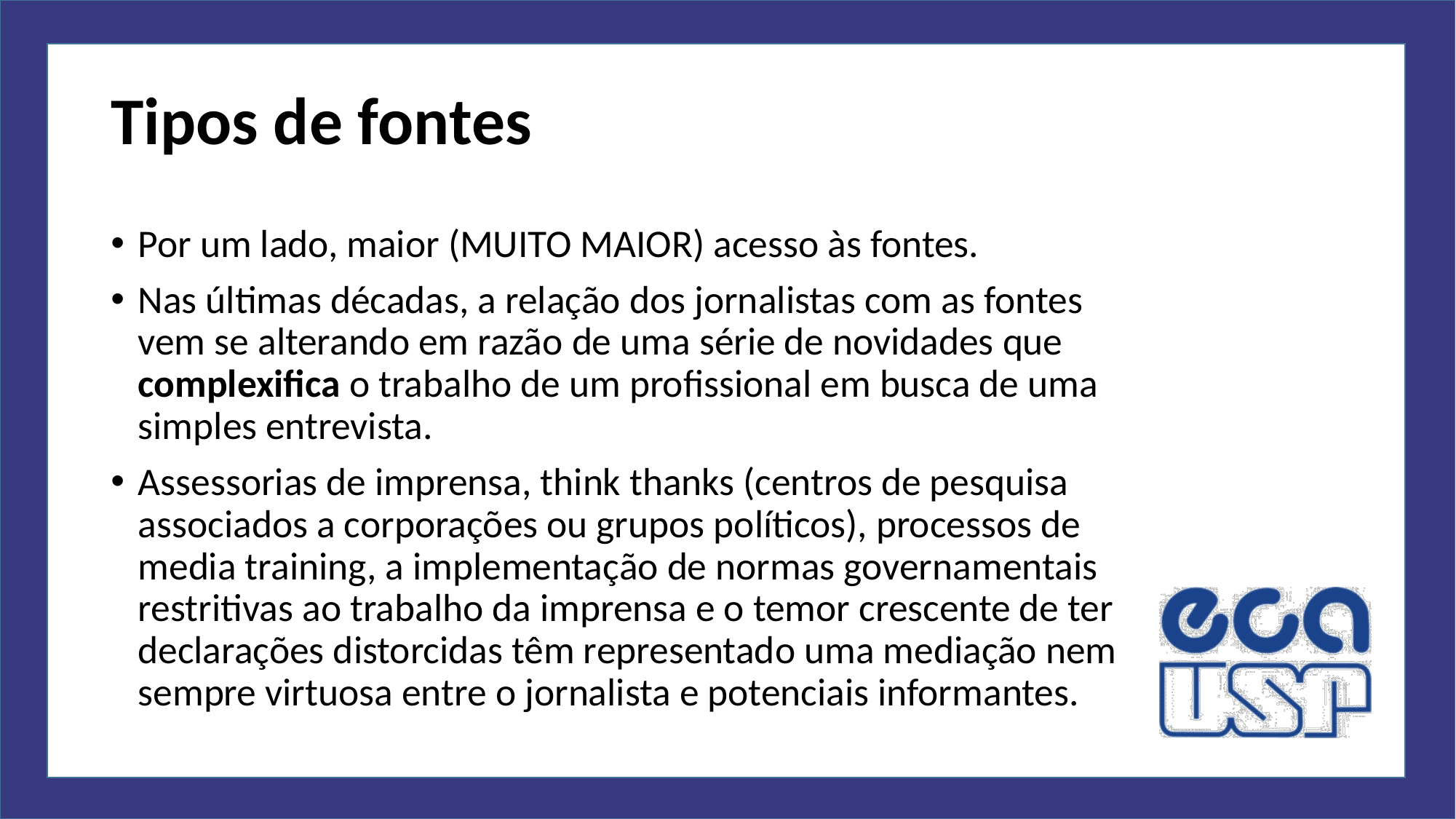

# Tipos de fontes
Por um lado, maior (MUITO MAIOR) acesso às fontes.
Nas últimas décadas, a relação dos jornalistas com as fontes vem se alterando em razão de uma série de novidades que complexifica o trabalho de um profissional em busca de uma simples entrevista.
Assessorias de imprensa, think thanks (centros de pesquisa associados a corporações ou grupos políticos), processos de media training, a implementação de normas governamentais restritivas ao trabalho da imprensa e o temor crescente de ter declarações distorcidas têm representado uma mediação nem sempre virtuosa entre o jornalista e potenciais informantes.